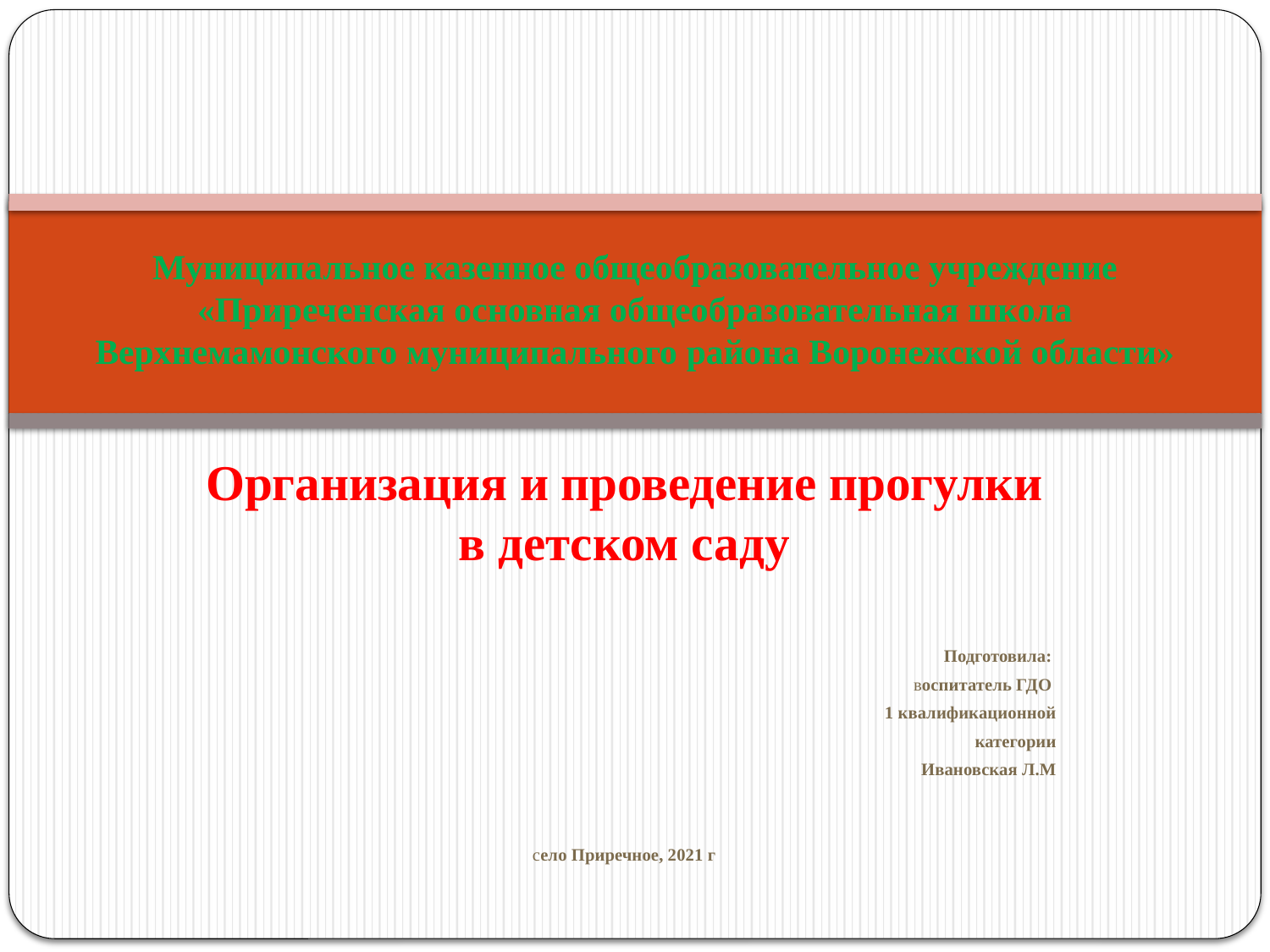

# Муниципальное казенное общеобразовательное учреждение «Приреченская основная общеобразовательная школа Верхнемамонского муниципального района Воронежской области»
Организация и проведение прогулки в детском саду

Подготовила:
воспитатель ГДО
1 квалификационной
 категории
 Ивановская Л.М

село Приречное, 2021 г